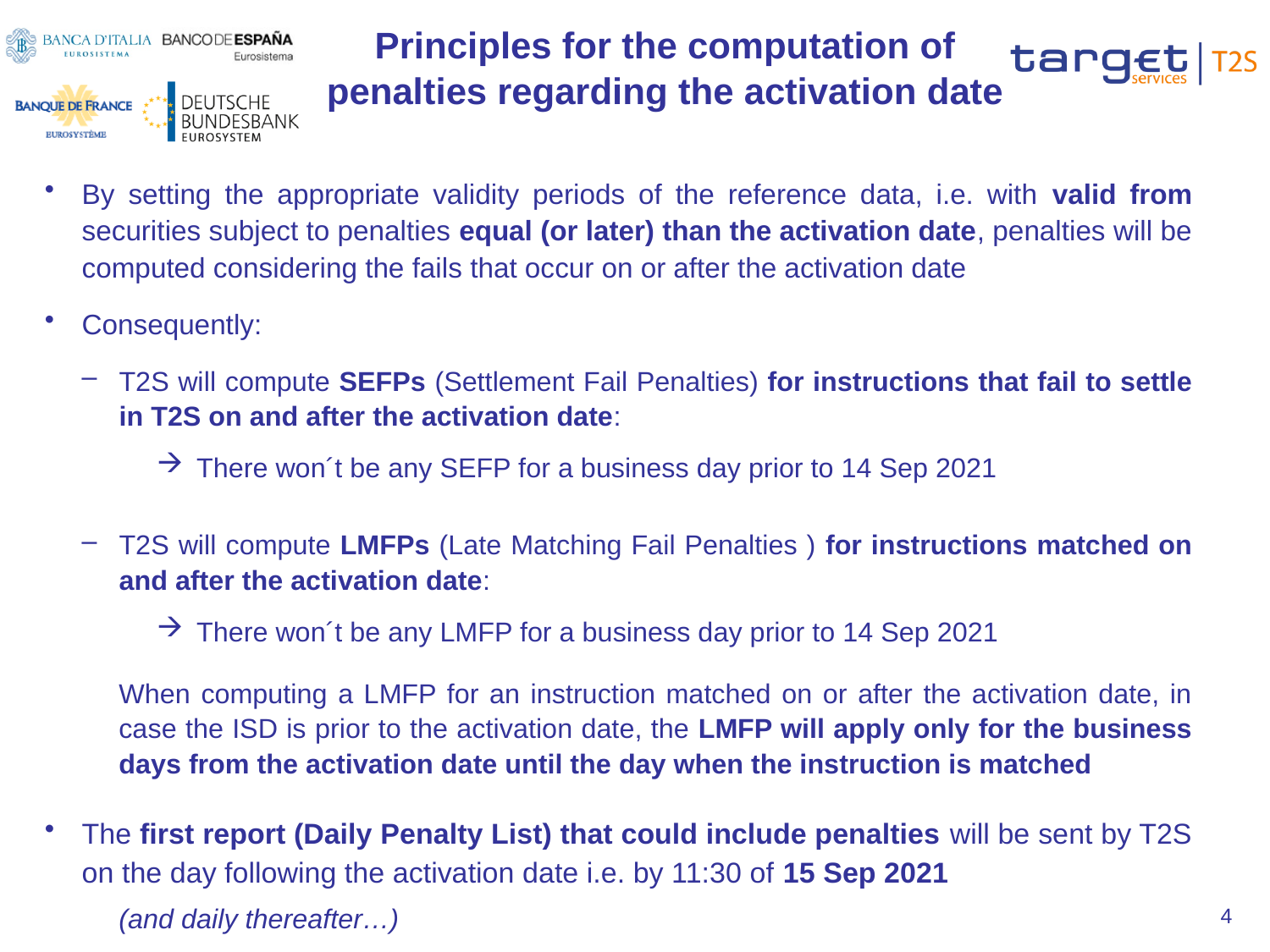

# Principles for the computation of penalties regarding the activation date
By setting the appropriate validity periods of the reference data, i.e. with valid from securities subject to penalties equal (or later) than the activation date, penalties will be computed considering the fails that occur on or after the activation date
Consequently:
T2S will compute SEFPs (Settlement Fail Penalties) for instructions that fail to settle in T2S on and after the activation date:
There won´t be any SEFP for a business day prior to 14 Sep 2021
T2S will compute LMFPs (Late Matching Fail Penalties ) for instructions matched on and after the activation date:
There won´t be any LMFP for a business day prior to 14 Sep 2021
When computing a LMFP for an instruction matched on or after the activation date, in case the ISD is prior to the activation date, the LMFP will apply only for the business days from the activation date until the day when the instruction is matched
The first report (Daily Penalty List) that could include penalties will be sent by T2S on the day following the activation date i.e. by 11:30 of 15 Sep 2021
(and daily thereafter…)
4